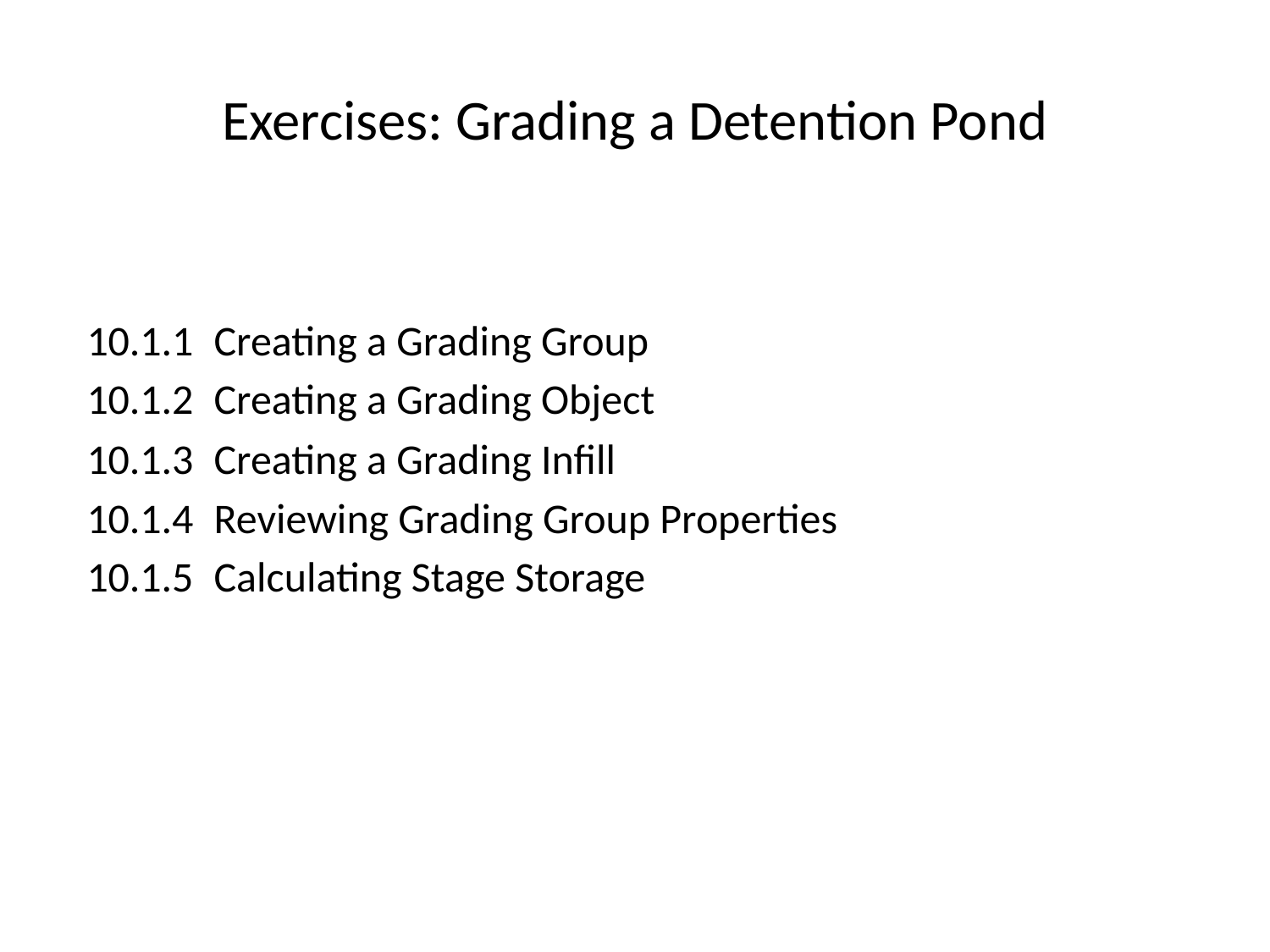

# Exercises: Grading a Detention Pond
10.1.1	Creating a Grading Group
10.1.2	Creating a Grading Object
10.1.3	Creating a Grading Infill
10.1.4	Reviewing Grading Group Properties
10.1.5	Calculating Stage Storage